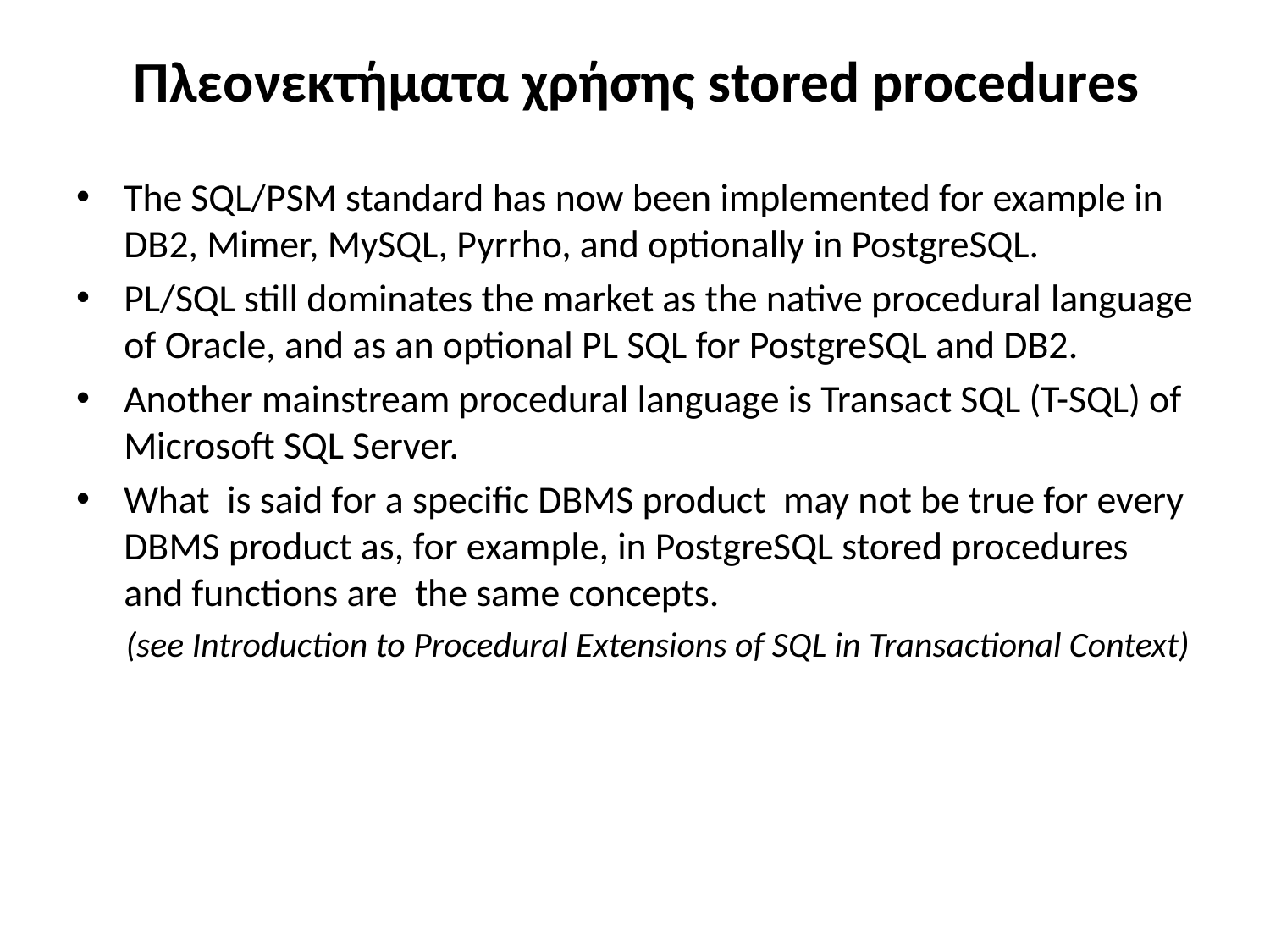

# Πλεονεκτήματα χρήσης stored procedures
The SQL/PSM standard has now been implemented for example in DB2, Mimer, MySQL, Pyrrho, and optionally in PostgreSQL.
PL/SQL still dominates the market as the native procedural language of Oracle, and as an optional PL SQL for PostgreSQL and DB2.
Another mainstream procedural language is Transact SQL (T-SQL) of Microsoft SQL Server.
What  is said for a specific DBMS product  may not be true for every DBMS product as, for example, in PostgreSQL stored procedures and functions are  the same concepts.
(see Introduction to Procedural Extensions of SQL in Transactional Context)